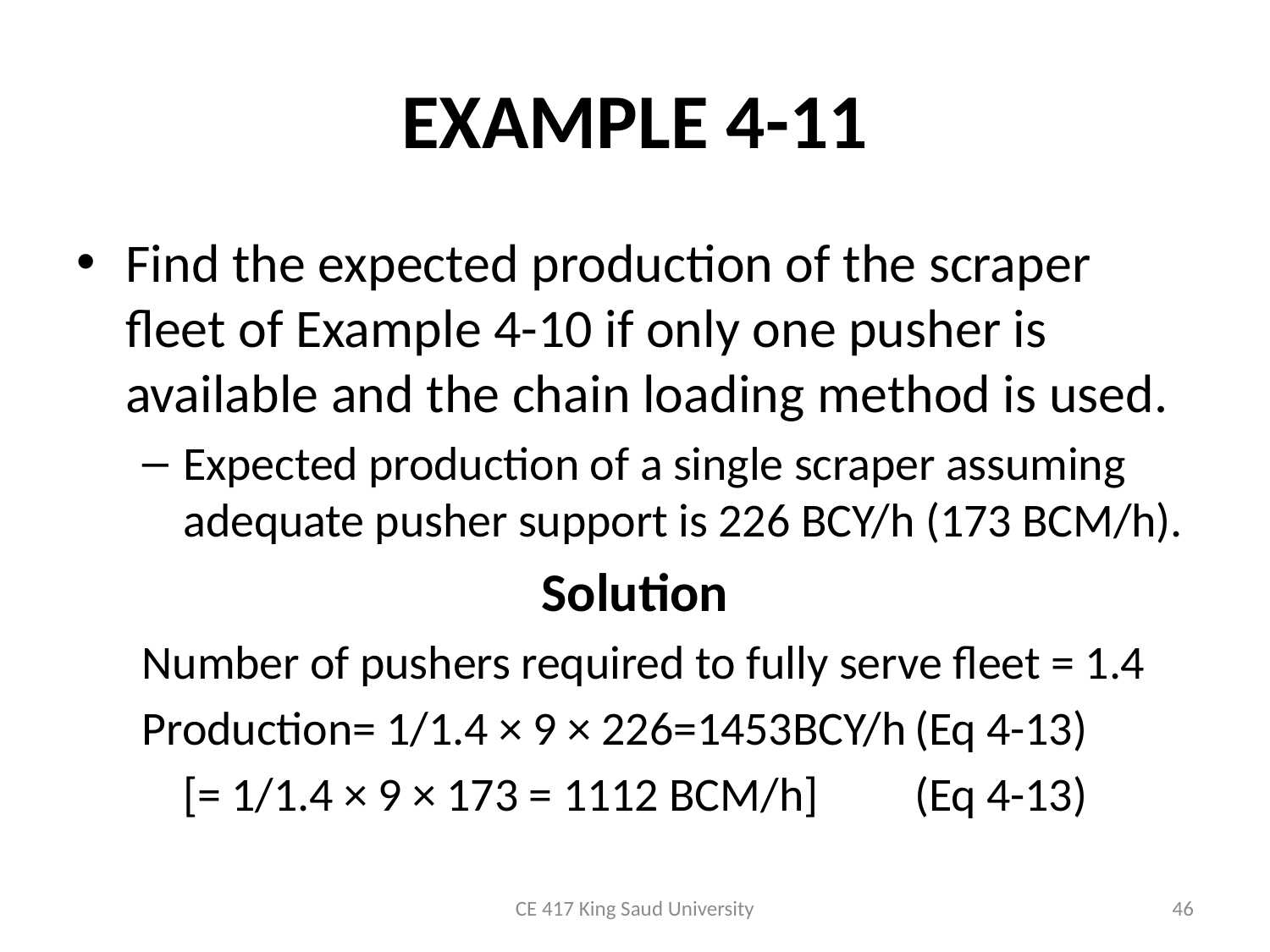

# EXAMPLE 4-11
Find the expected production of the scraper fleet of Example 4-10 if only one pusher is available and the chain loading method is used.
Expected production of a single scraper assuming adequate pusher support is 226 BCY/h (173 BCM/h).
Solution
Number of pushers required to fully serve fleet = 1.4
Production= 1/1.4 × 9 × 226=1453BCY/h	(Eq 4-13)
			[= 1/1.4 × 9 × 173 = 1112 BCM/h]	(Eq 4-13)
CE 417 King Saud University
46